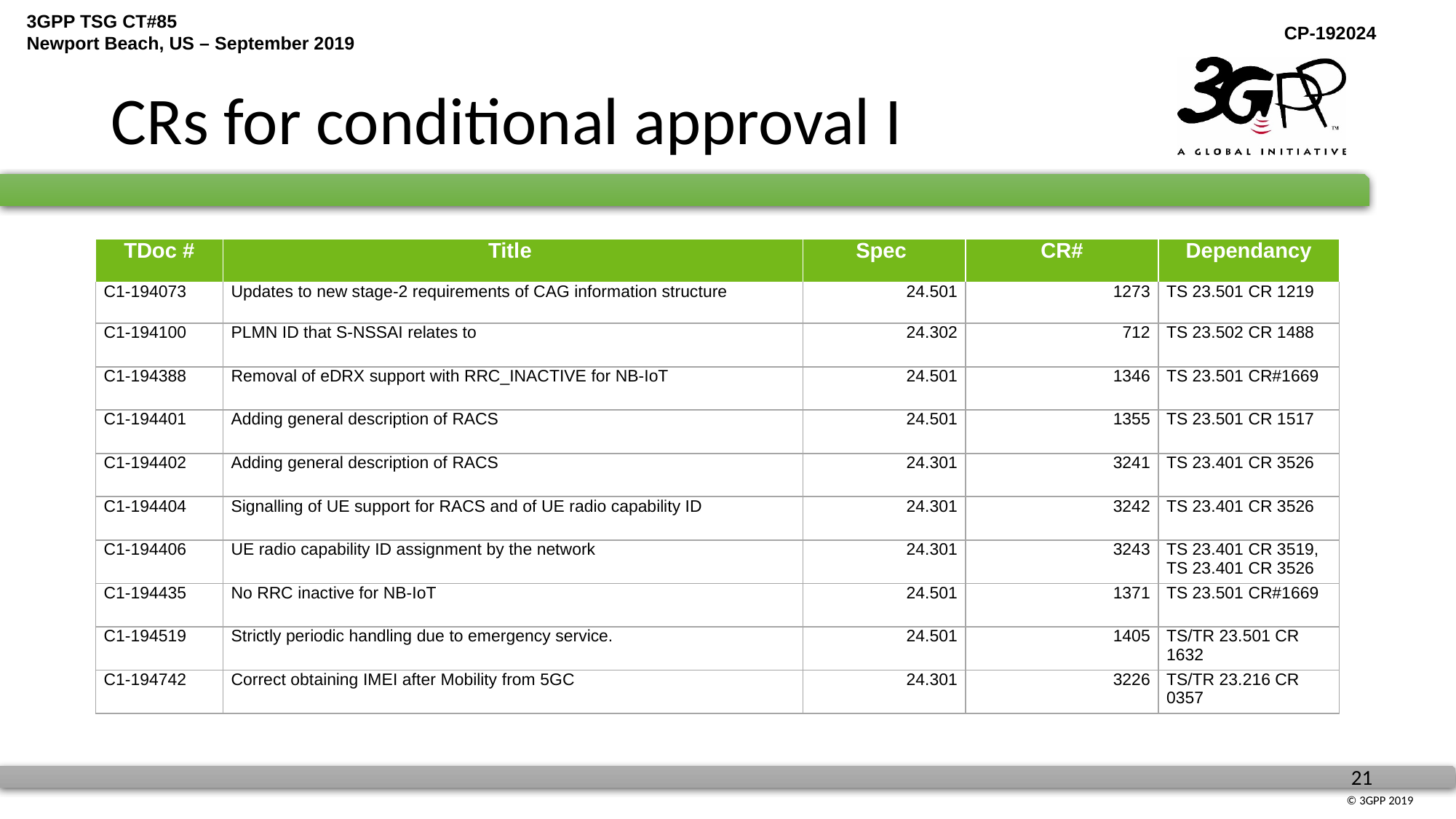

# CRs for conditional approval I
| TDoc # | Title | Spec | CR# | Dependancy |
| --- | --- | --- | --- | --- |
| C1-194073 | Updates to new stage-2 requirements of CAG information structure | 24.501 | 1273 | TS 23.501 CR 1219 |
| C1-194100 | PLMN ID that S-NSSAI relates to | 24.302 | 712 | TS 23.502 CR 1488 |
| C1-194388 | Removal of eDRX support with RRC\_INACTIVE for NB-IoT | 24.501 | 1346 | TS 23.501 CR#1669 |
| C1-194401 | Adding general description of RACS | 24.501 | 1355 | TS 23.501 CR 1517 |
| C1-194402 | Adding general description of RACS | 24.301 | 3241 | TS 23.401 CR 3526 |
| C1-194404 | Signalling of UE support for RACS and of UE radio capability ID | 24.301 | 3242 | TS 23.401 CR 3526 |
| C1-194406 | UE radio capability ID assignment by the network | 24.301 | 3243 | TS 23.401 CR 3519, TS 23.401 CR 3526 |
| C1-194435 | No RRC inactive for NB-IoT | 24.501 | 1371 | TS 23.501 CR#1669 |
| C1-194519 | Strictly periodic handling due to emergency service. | 24.501 | 1405 | TS/TR 23.501 CR 1632 |
| C1-194742 | Correct obtaining IMEI after Mobility from 5GC | 24.301 | 3226 | TS/TR 23.216 CR 0357 |